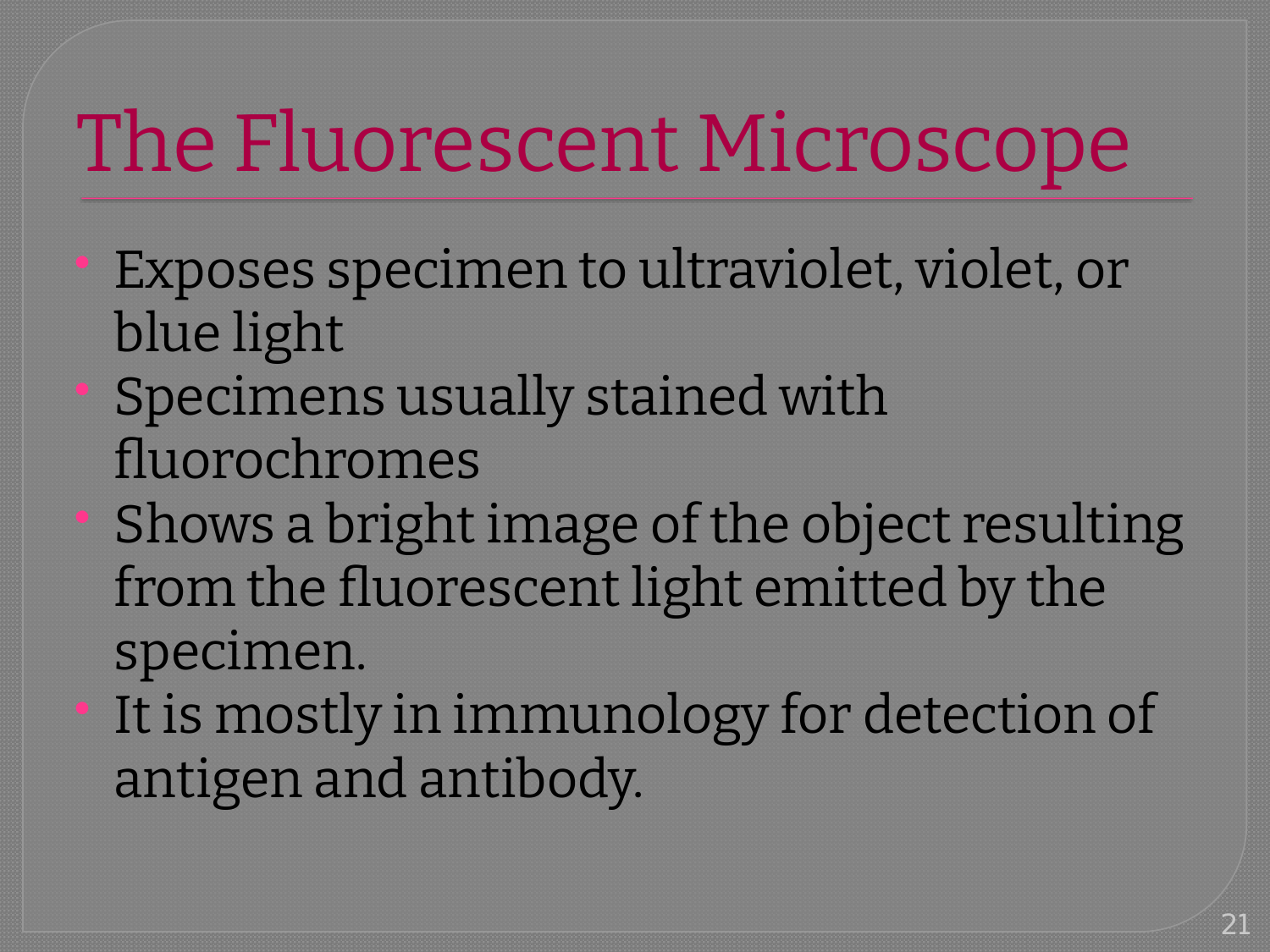

# The Fluorescent Microscope
Exposes specimen to ultraviolet, violet, or blue light
Specimens usually stained with fluorochromes
Shows a bright image of the object resulting from the fluorescent light emitted by the specimen.
It is mostly in immunology for detection of antigen and antibody.
21